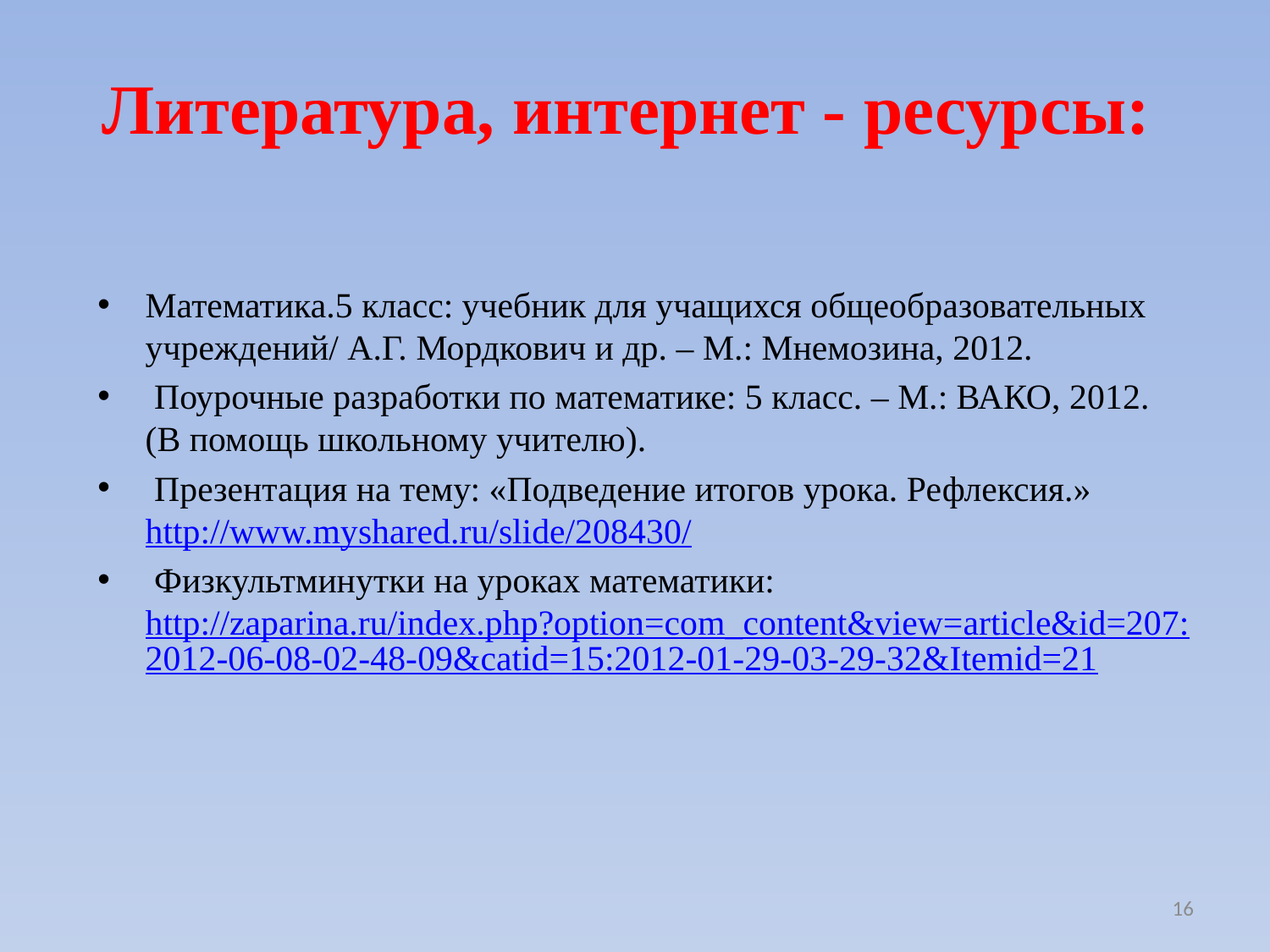

# Литература, интернет - ресурсы:
Математика.5 класс: учебник для учащихся общеобразовательных учреждений/ А.Г. Мордкович и др. – М.: Мнемозина, 2012.
 Поурочные разработки по математике: 5 класс. – М.: ВАКО, 2012.  (В помощь школьному учителю).
 Презентация на тему: «Подведение итогов урока. Рефлексия.» http://www.myshared.ru/slide/208430/
 Физкультминутки на уроках математики: http://zaparina.ru/index.php?option=com_content&view=article&id=207:2012-06-08-02-48-09&catid=15:2012-01-29-03-29-32&Itemid=21

16